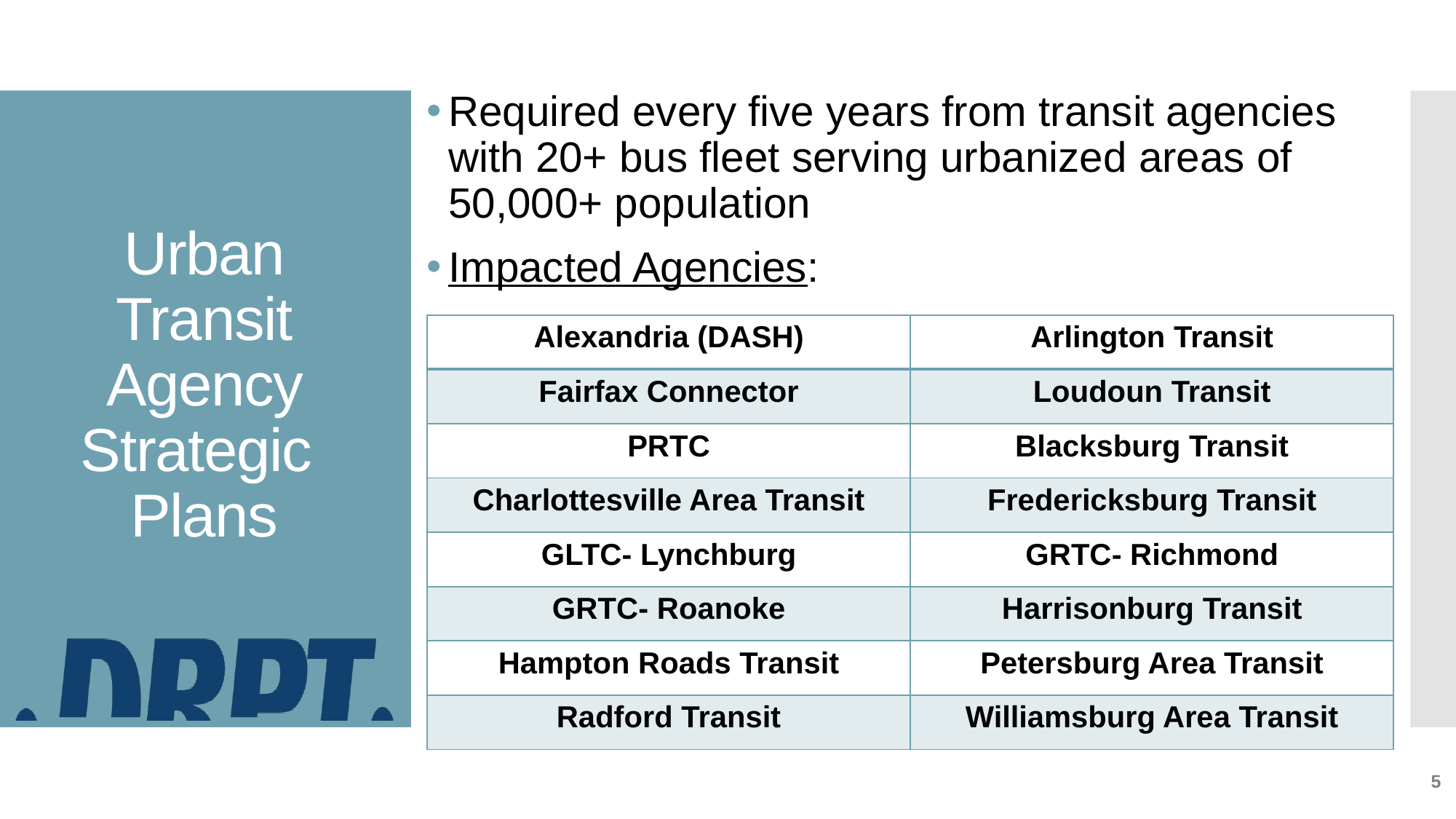

Required every five years from transit agencies with 20+ bus fleet serving urbanized areas of 50,000+ population
Impacted Agencies:

# Urban Transit Agency Strategic Plans
| Alexandria (DASH) | Arlington Transit |
| --- | --- |
| Fairfax Connector | Loudoun Transit |
| PRTC | Blacksburg Transit |
| Charlottesville Area Transit | Fredericksburg Transit |
| GLTC- Lynchburg | GRTC- Richmond |
| GRTC- Roanoke | Harrisonburg Transit |
| Hampton Roads Transit | Petersburg Area Transit |
| Radford Transit | Williamsburg Area Transit |
5